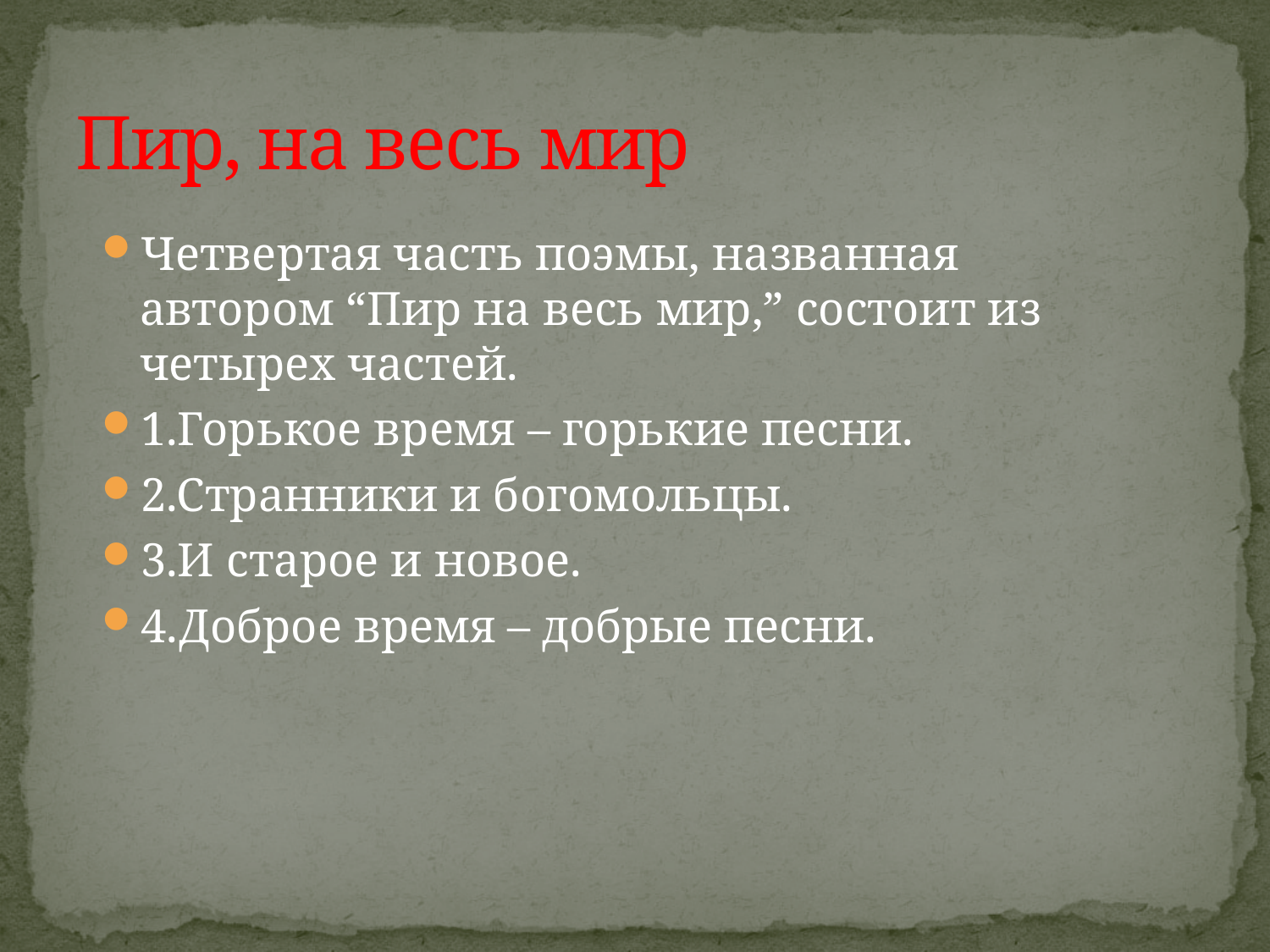

# Пир, на весь мир
Четвертая часть поэмы, названная автором “Пир на весь мир,” состоит из четырех частей.
1.Горькое время – горькие песни.
2.Странники и богомольцы.
3.И старое и новое.
4.Доброе время – добрые песни.